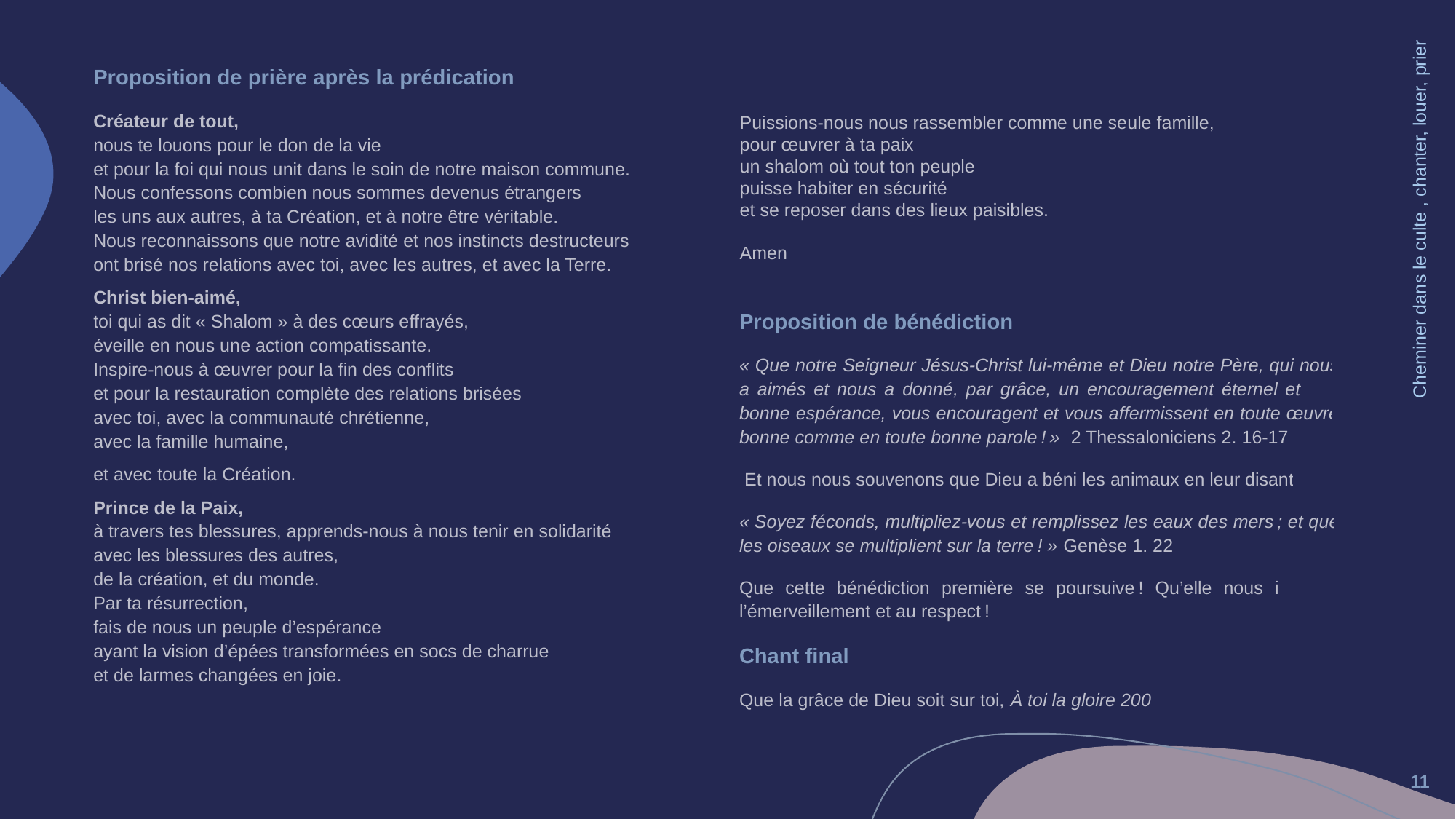

Proposition de prière après la prédication
Créateur de tout,
nous te louons pour le don de la vie
et pour la foi qui nous unit dans le soin de notre maison commune.
Nous confessons combien nous sommes devenus étrangers
les uns aux autres, à ta Création, et à notre être véritable.
Nous reconnaissons que notre avidité et nos instincts destructeurs
ont brisé nos relations avec toi, avec les autres, et avec la Terre.
Christ bien-aimé,
toi qui as dit « Shalom » à des cœurs effrayés,
éveille en nous une action compatissante.
Inspire-nous à œuvrer pour la fin des conflits
et pour la restauration complète des relations brisées
avec toi, avec la communauté chrétienne,
avec la famille humaine,
et avec toute la Création.
Prince de la Paix,
à travers tes blessures, apprends-nous à nous tenir en solidarité
avec les blessures des autres,
de la création, et du monde.
Par ta résurrection,
fais de nous un peuple d’espérance
ayant la vision d’épées transformées en socs de charrue
et de larmes changées en joie.

Puissions-nous nous rassembler comme une seule famille,
pour œuvrer à ta paix
un shalom où tout ton peuple
puisse habiter en sécurité
et se reposer dans des lieux paisibles.

Amen

Cheminer dans le culte , chanter, louer, prier
Proposition de bénédiction
« Que notre Seigneur Jésus-Christ lui-même et Dieu notre Père, qui nous a aimés et nous a donné, par grâce, un encouragement éternel et une bonne espérance, vous encouragent et vous affermissent en toute œuvre bonne comme en toute bonne parole ! »  2 Thessaloniciens 2. 16-17
 Et nous nous souvenons que Dieu a béni les animaux en leur disant
« Soyez féconds, multipliez-vous et remplissez les eaux des mers ; et que les oiseaux se multiplient sur la terre ! » Genèse 1. 22
Que cette bénédiction première se poursuive ! Qu’elle nous invite à l’émerveillement et au respect !
Chant final
Que la grâce de Dieu soit sur toi, À toi la gloire 200

11